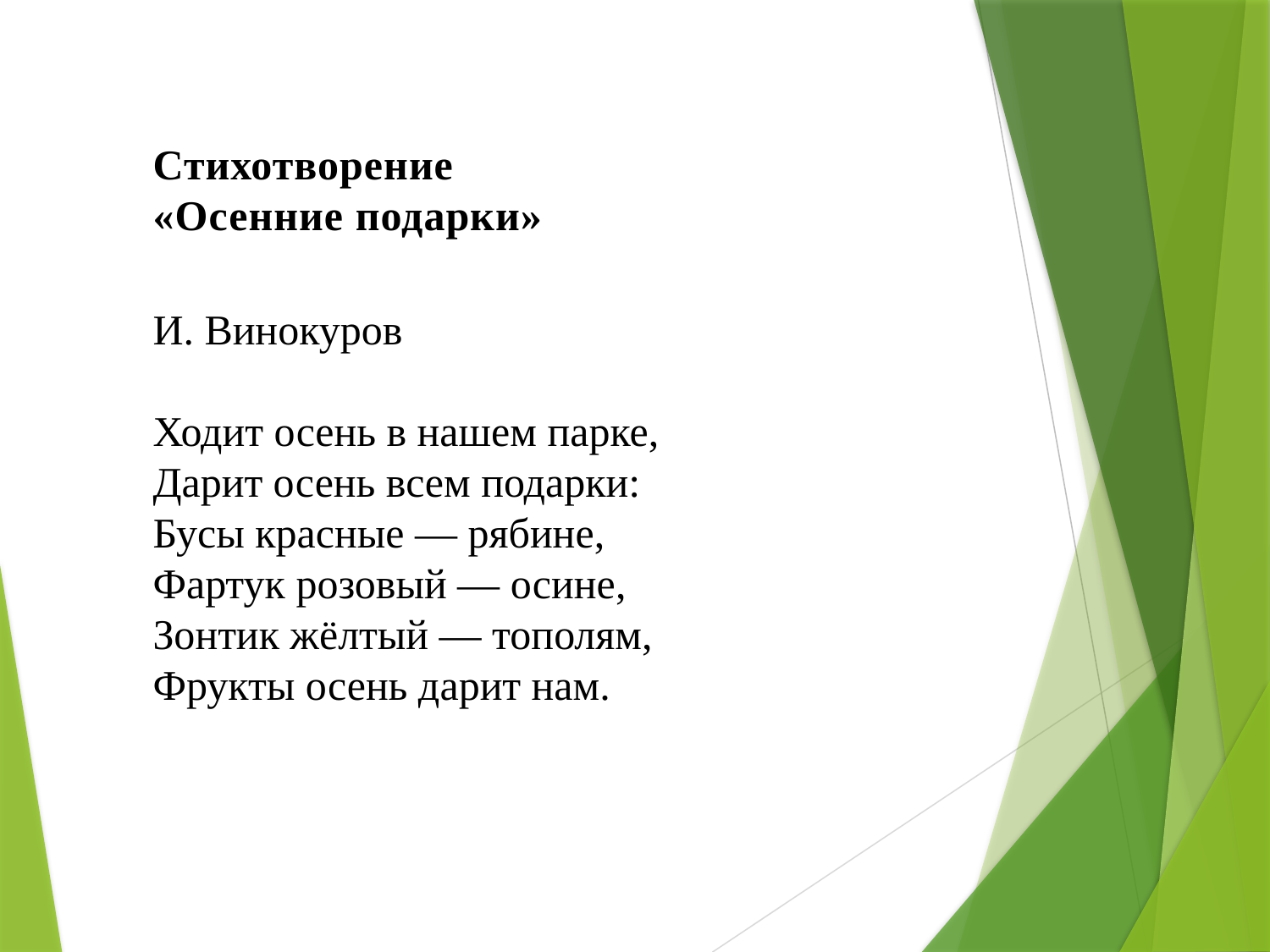

# Стихотворение «Осенние подарки»
И. Винокуров
Ходит осень в нашем парке,
Дарит осень всем подарки:
Бусы красные — рябине,
Фартук розовый — осине,
Зонтик жёлтый — тополям,
Фрукты осень дарит нам.